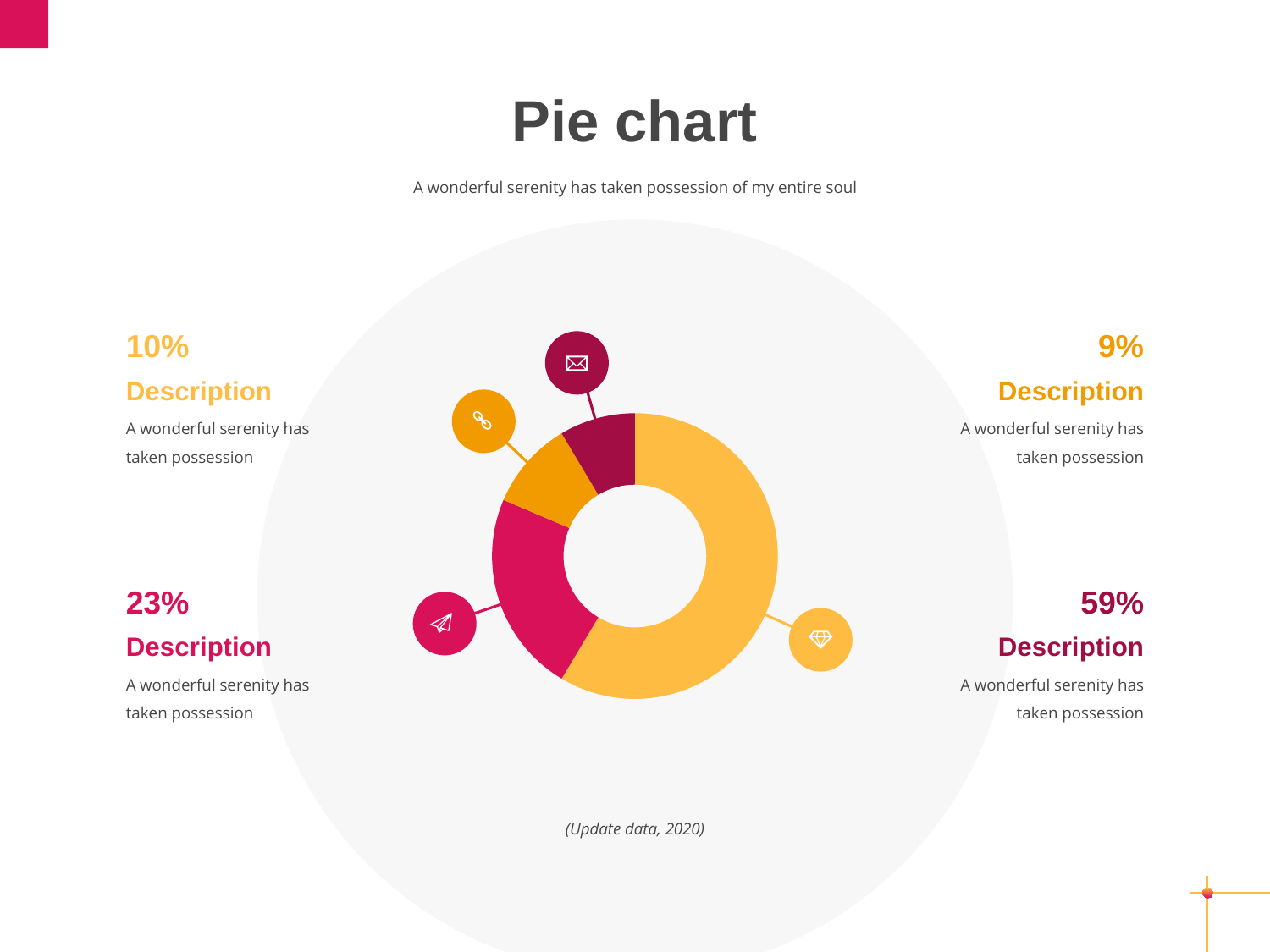

Pie chart
A wonderful serenity has taken possession of my entire soul

10%
9%

Description
Description

A wonderful serenity has taken possession
A wonderful serenity has taken possession

### Chart

| Category | Sales |
|---|---|
| 1st Qtr | 8.2 |
| 2nd Qtr | 3.2 |
| 3rd Qtr | 1.4 |
| 4th Qtr | 1.2 |
23%
59%

Description
Description

A wonderful serenity has taken possession
A wonderful serenity has taken possession
(Update data, 2020)